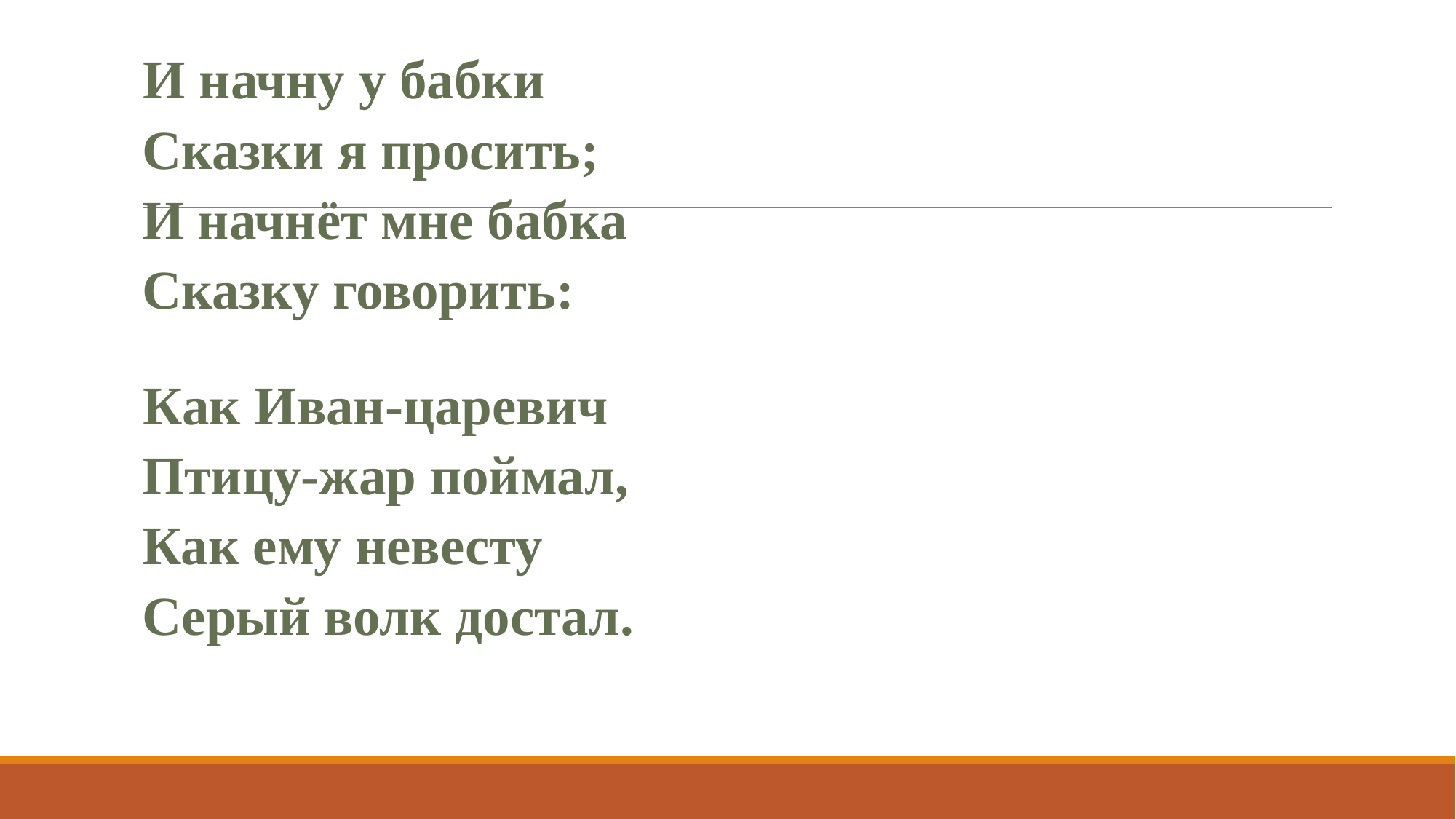

#
И начну у бабки
Сказки я просить;
И начнёт мне бабка
Сказку говорить:
Как Иван-царевич
Птицу-жар поймал,
Как ему невесту
Серый волк достал.